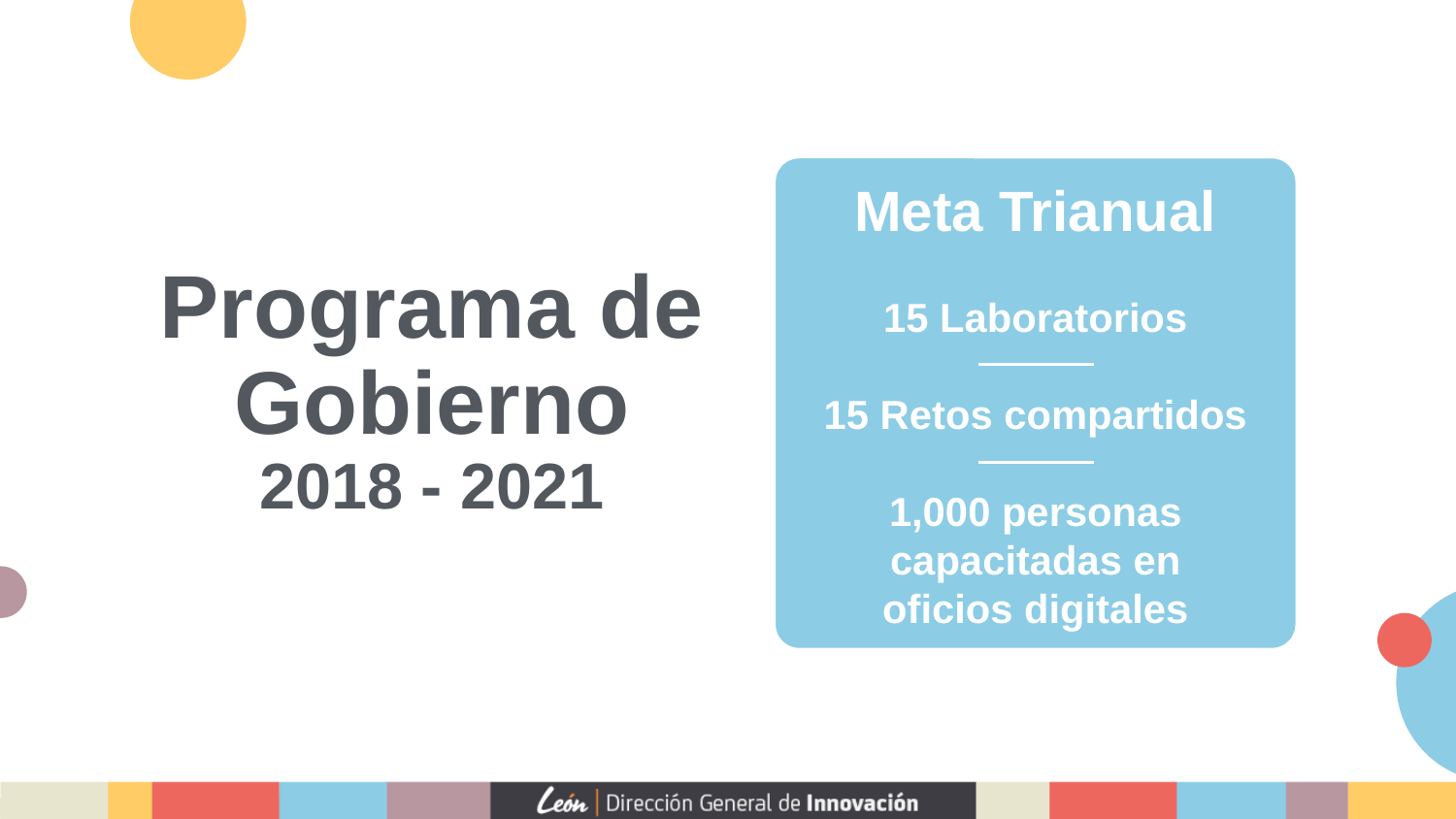

Meta Trianual

15 Laboratorios

15 Retos compartidos

1,000 personas capacitadas en
oficios digitales
Programa de Gobierno
2018 - 2021